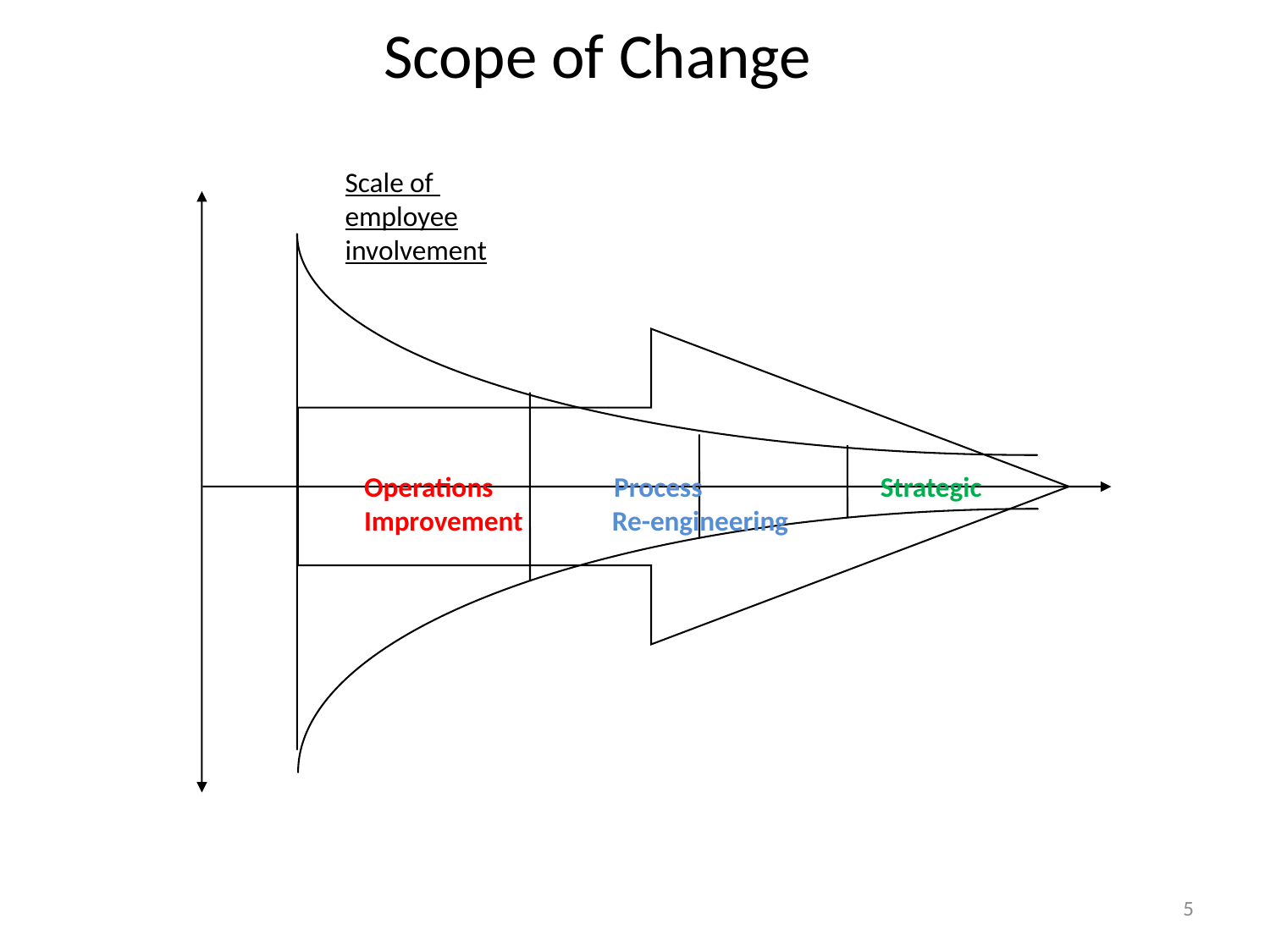

# Scope of Change
Scale of
employee
involvement

   Operations                   Process                            Strategic
   Improvement              Re-engineering

5